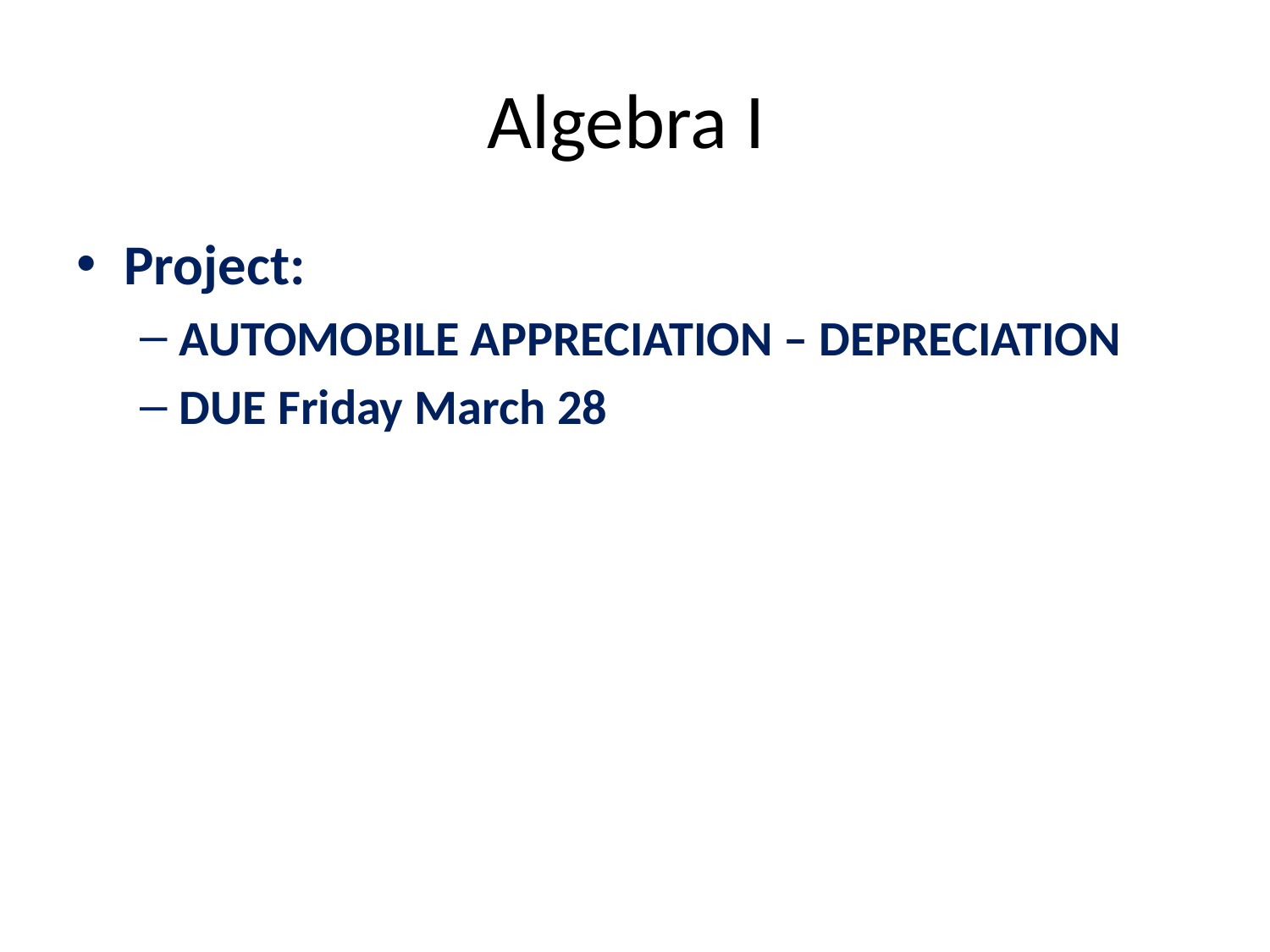

# Algebra I
Project:
AUTOMOBILE APPRECIATION – DEPRECIATION
DUE Friday March 28